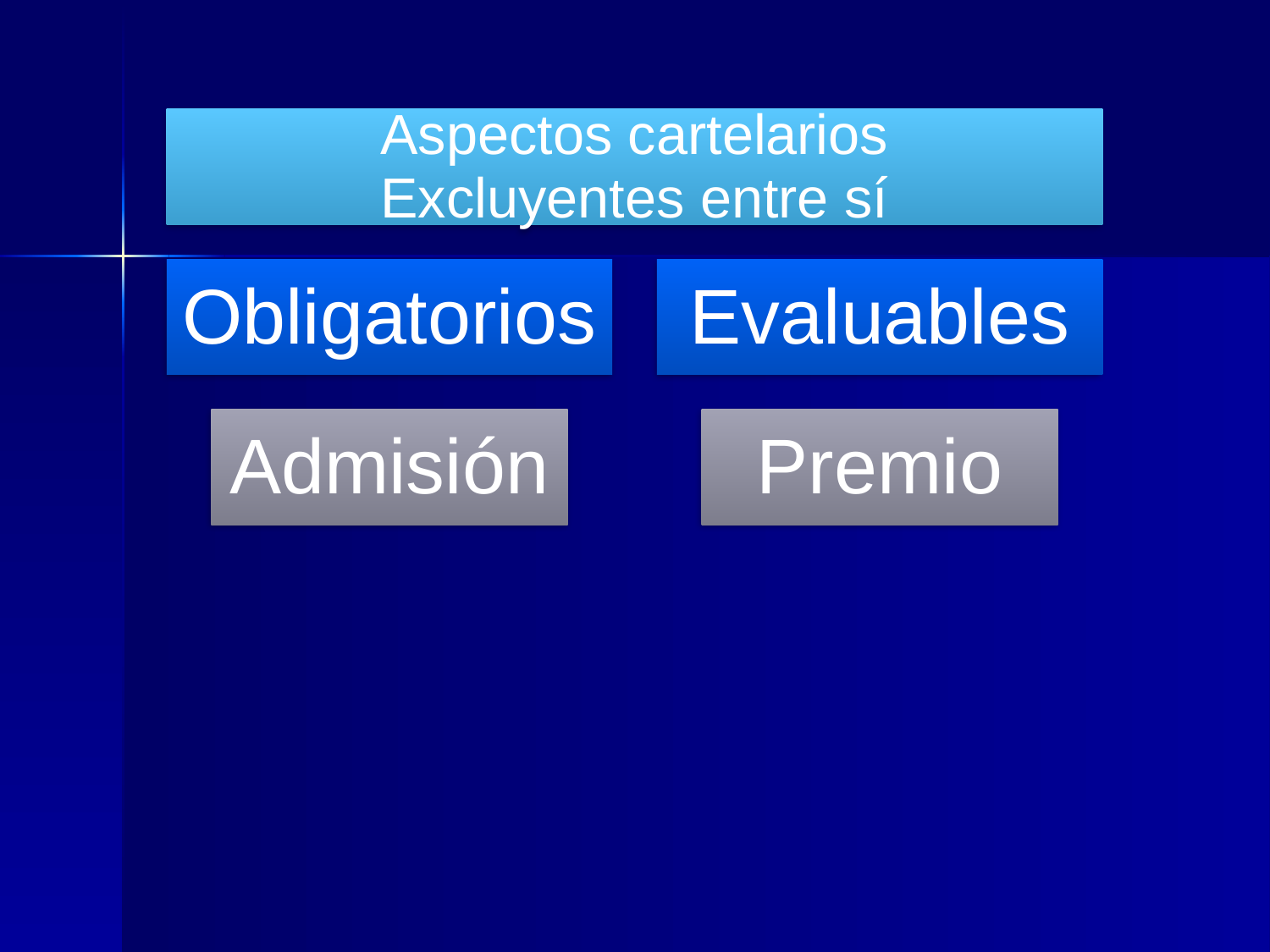

Aspectos cartelarios
Excluyentes entre sí
Obligatorios
Admisión
Evaluables
Premio